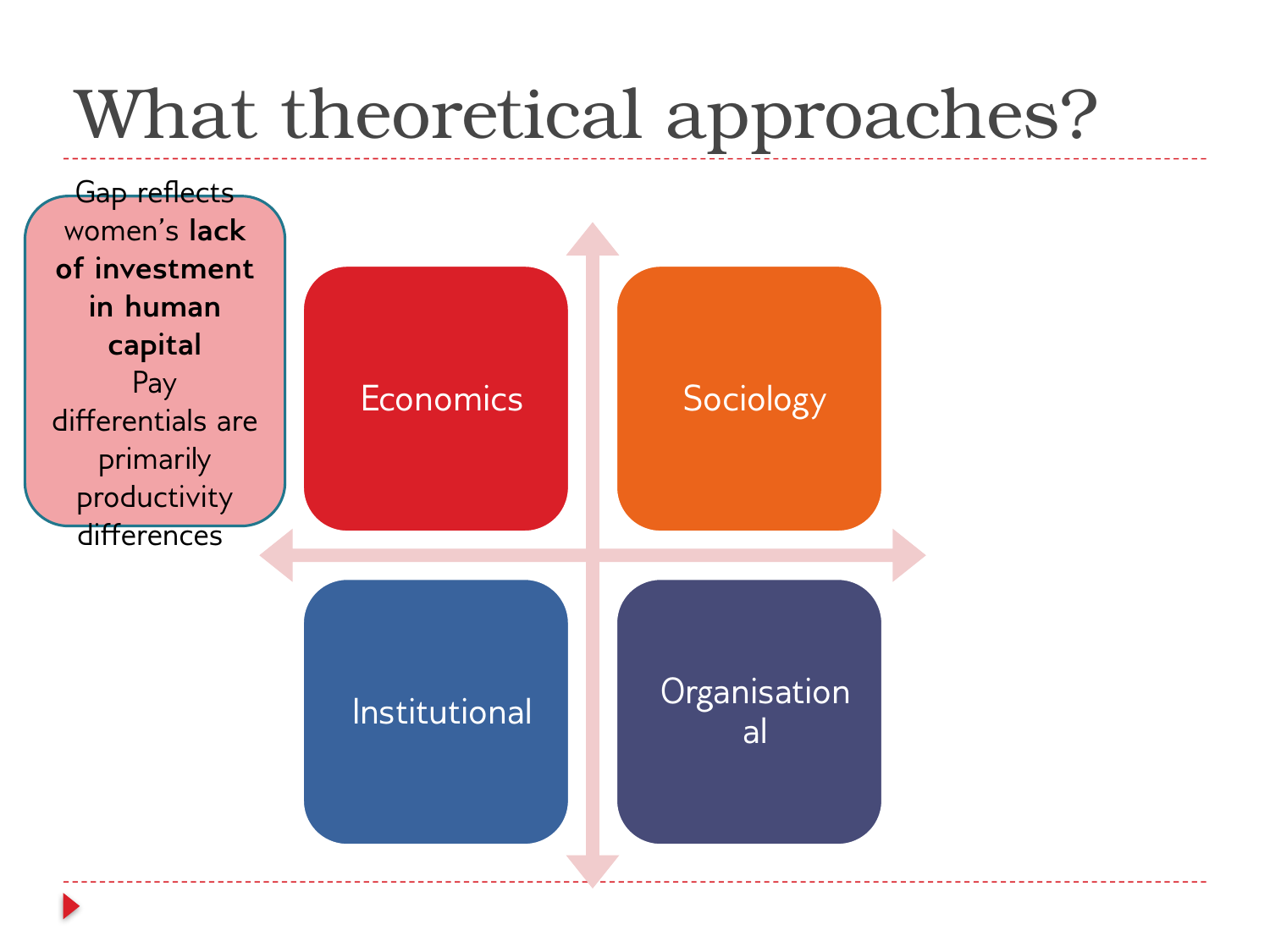

# What theoretical approaches?
Gap reflects women’s lack of investment in human capital
Pay differentials are primarily productivity differences
Economics
Sociology
Institutional
Organisational